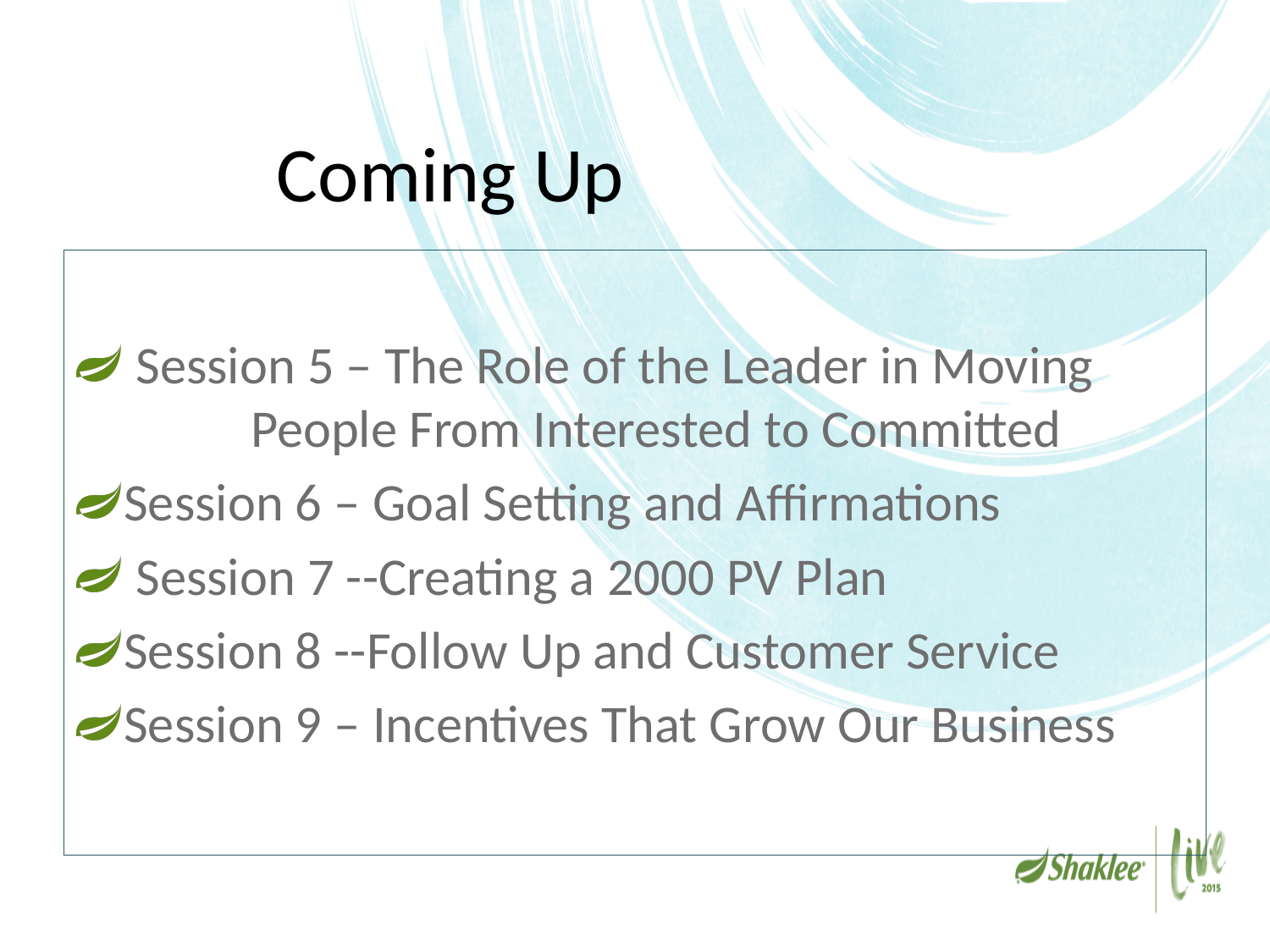

# Coming Up

 Session 5 – The Role of the Leader in Moving 		People From Interested to Committed
Session 6 – Goal Setting and Affirmations
 Session 7 --Creating a 2000 PV Plan
Session 8 --Follow Up and Customer Service
Session 9 – Incentives That Grow Our Business